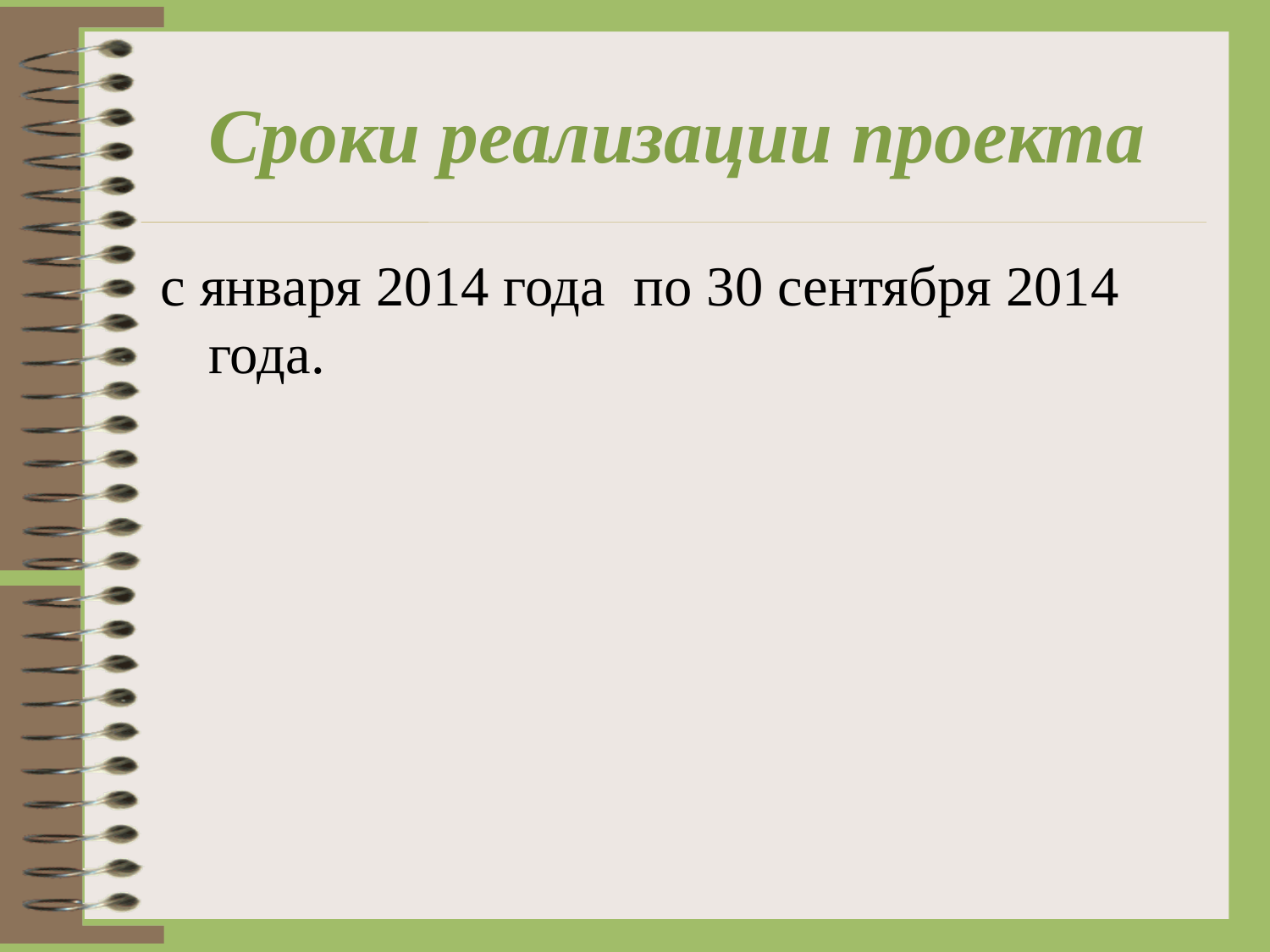

# Сроки реализации проекта
с января 2014 года  по 30 сентября 2014 года.